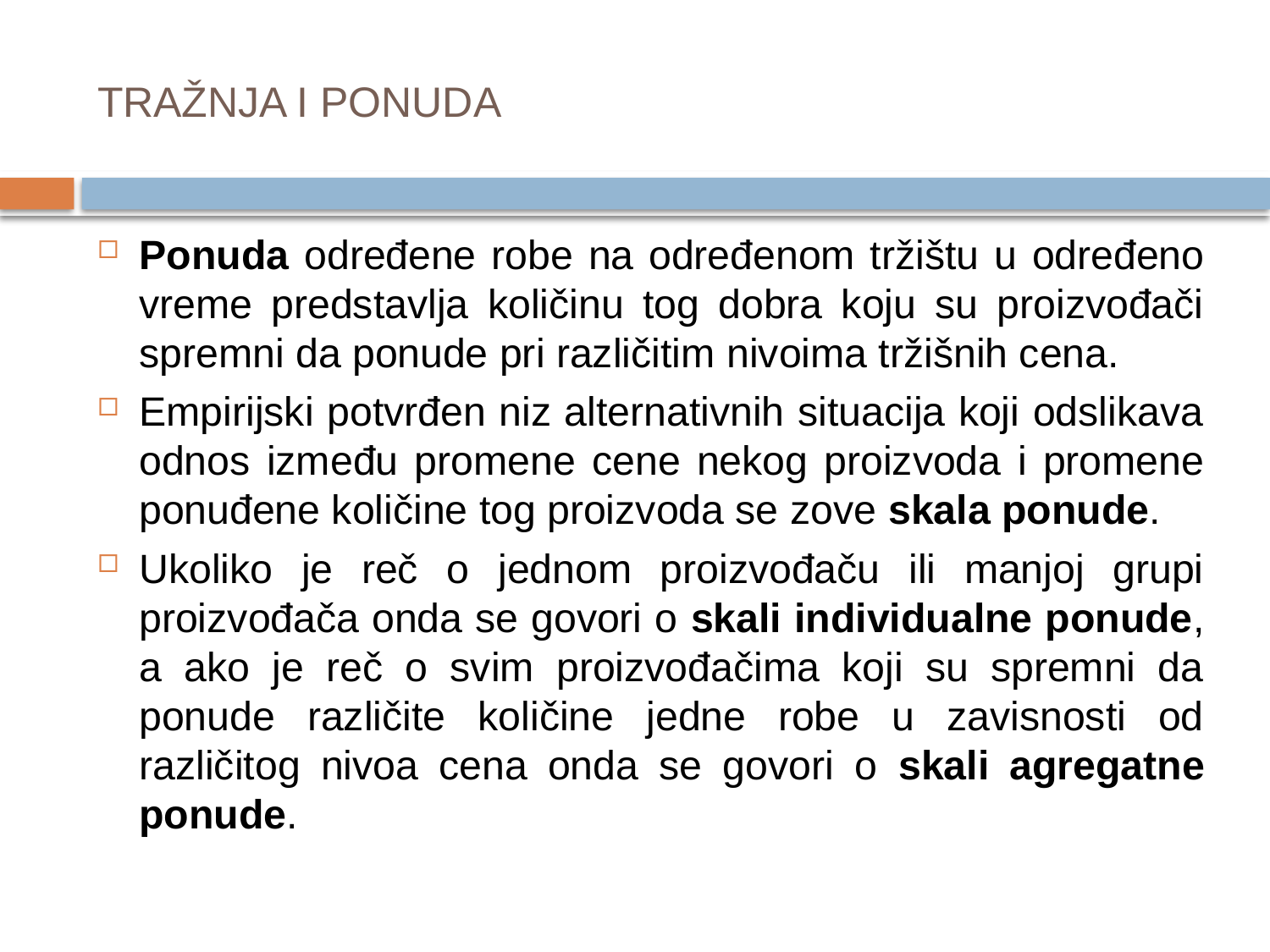

# TRAŽNJA I PONUDA
Ponuda određene robe na određenom tržištu u određeno vreme predstavlja količinu tog dobra koju su proizvođači spremni da ponude pri različitim nivoima tržišnih cena.
Empirijski potvrđen niz alternativnih situacija koji odslikava odnos između promene cene nekog proizvoda i promene ponuđene količine tog proizvoda se zove skala ponude.
Ukoliko je reč o jednom proizvođaču ili manjoj grupi proizvođača onda se govori o skali individualne ponude, a ako je reč o svim proizvođačima koji su spremni da ponude različite količine jedne robe u zavisnosti od različitog nivoa cena onda se govori o skali agregatne ponude.